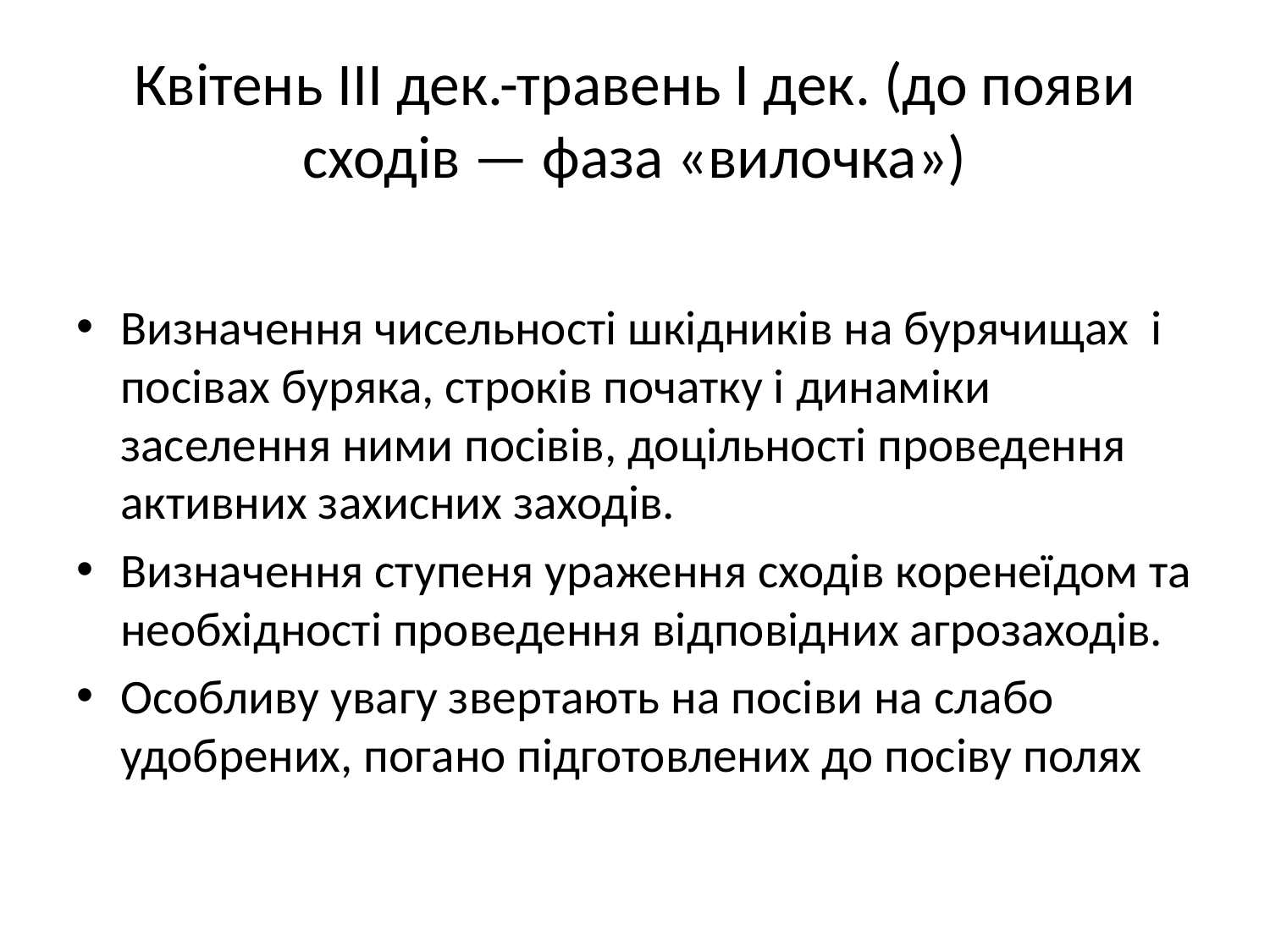

# Квітень III дек.-травень І дек. (до появи сходів — фаза «вилочка»)

Визначення чисельності шкідників на бурячищах  і посівах буряка, строків початку і динаміки заселення ними посівів, доцільності проведення активних захисних заходів.
Визначення ступеня ураження сходів коренеїдом та необхідності проведення відповідних агрозаходів.
Особливу увагу звертають на посіви на слабо удобрених, погано підготовлених до посіву полях